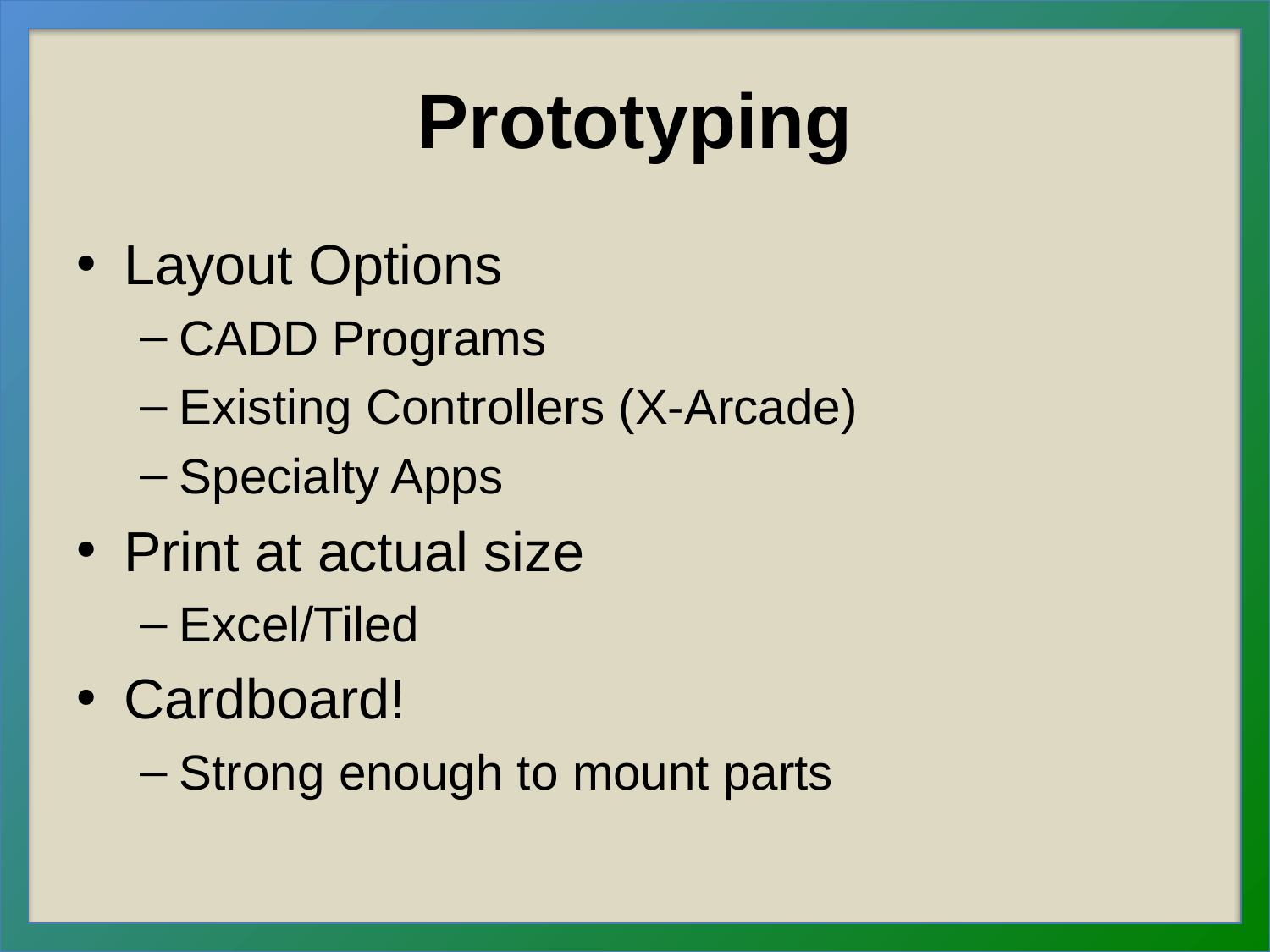

# Prototyping
Layout Options
CADD Programs
Existing Controllers (X-Arcade)
Specialty Apps
Print at actual size
Excel/Tiled
Cardboard!
Strong enough to mount parts